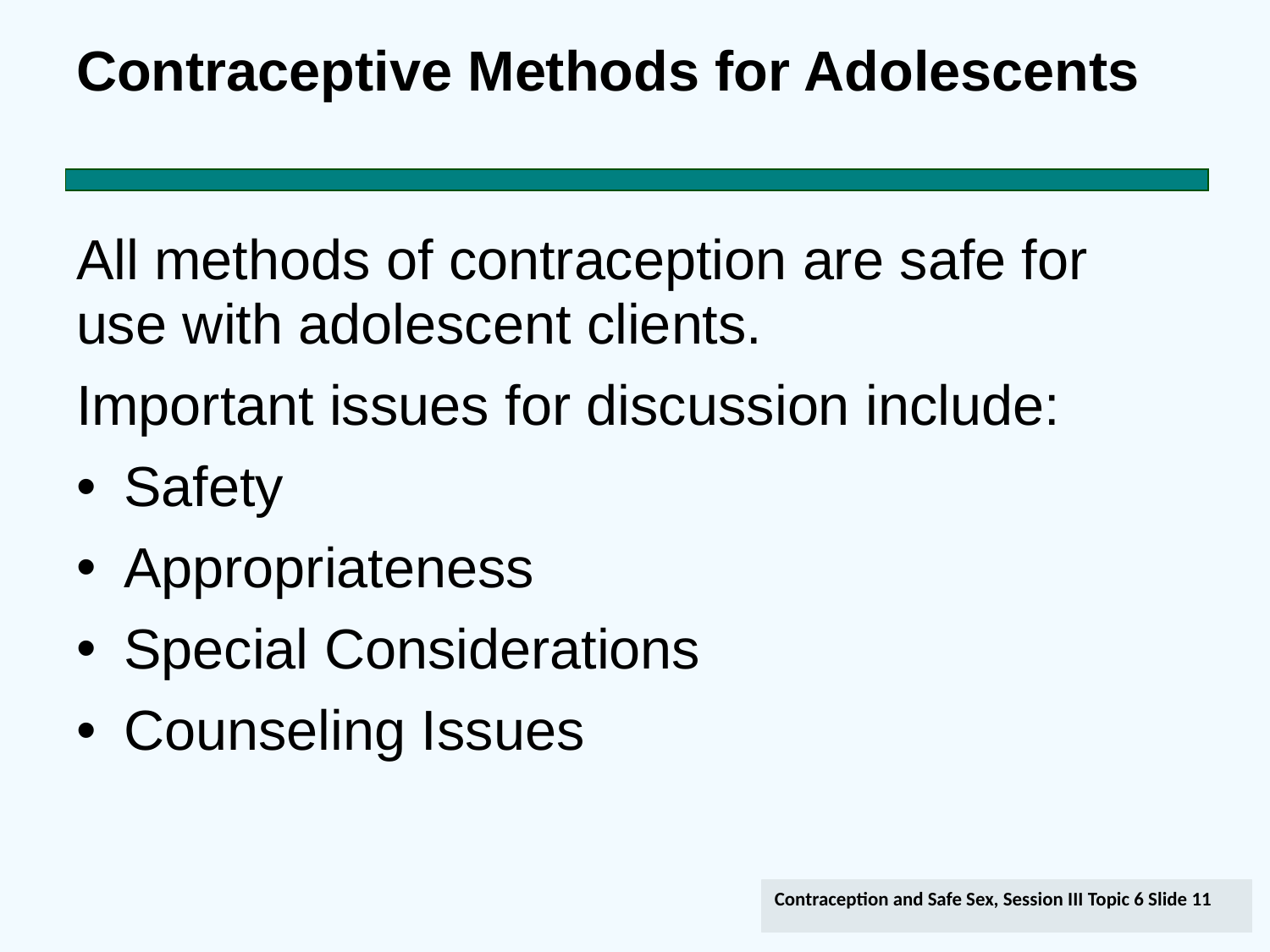

# Contraceptive Methods for Adolescents
All methods of contraception are safe for use with adolescent clients.
Important issues for discussion include:
Safety
Appropriateness
Special Considerations
Counseling Issues

Contraception and Safe Sex, Session III Topic 6 Slide 11
11